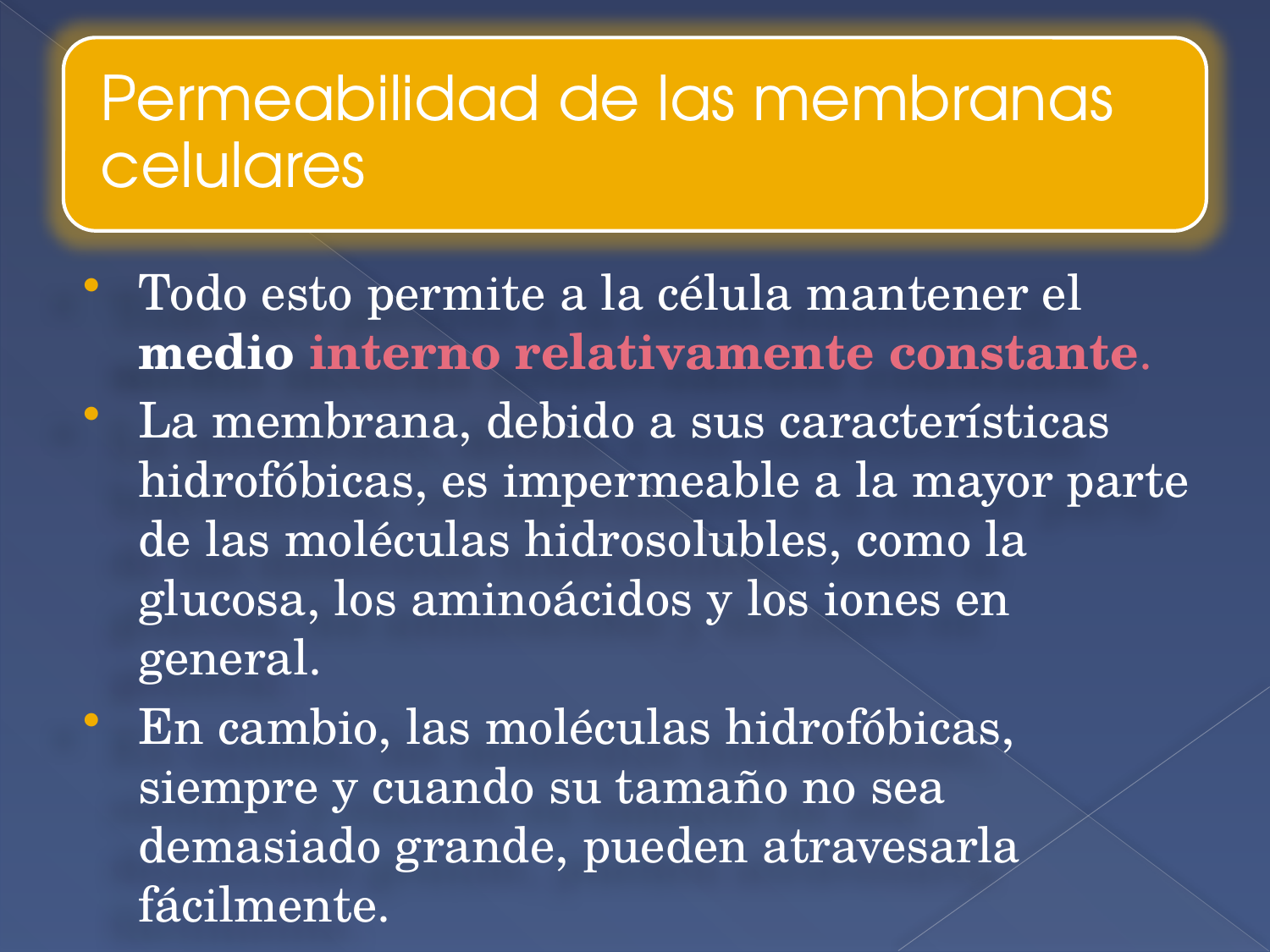

Permeabilidad de las membranas celulares

Todo esto permite a la célula mantener el medio interno relativamente constante.
La membrana, debido a sus características hidrofóbicas, es impermeable a la mayor parte de las moléculas hidrosolubles, como la glucosa, los aminoácidos y los iones en general.
En cambio, las moléculas hidrofóbicas, siempre y cuando su tamaño no sea demasiado grande, pueden atravesarla fácilmente.